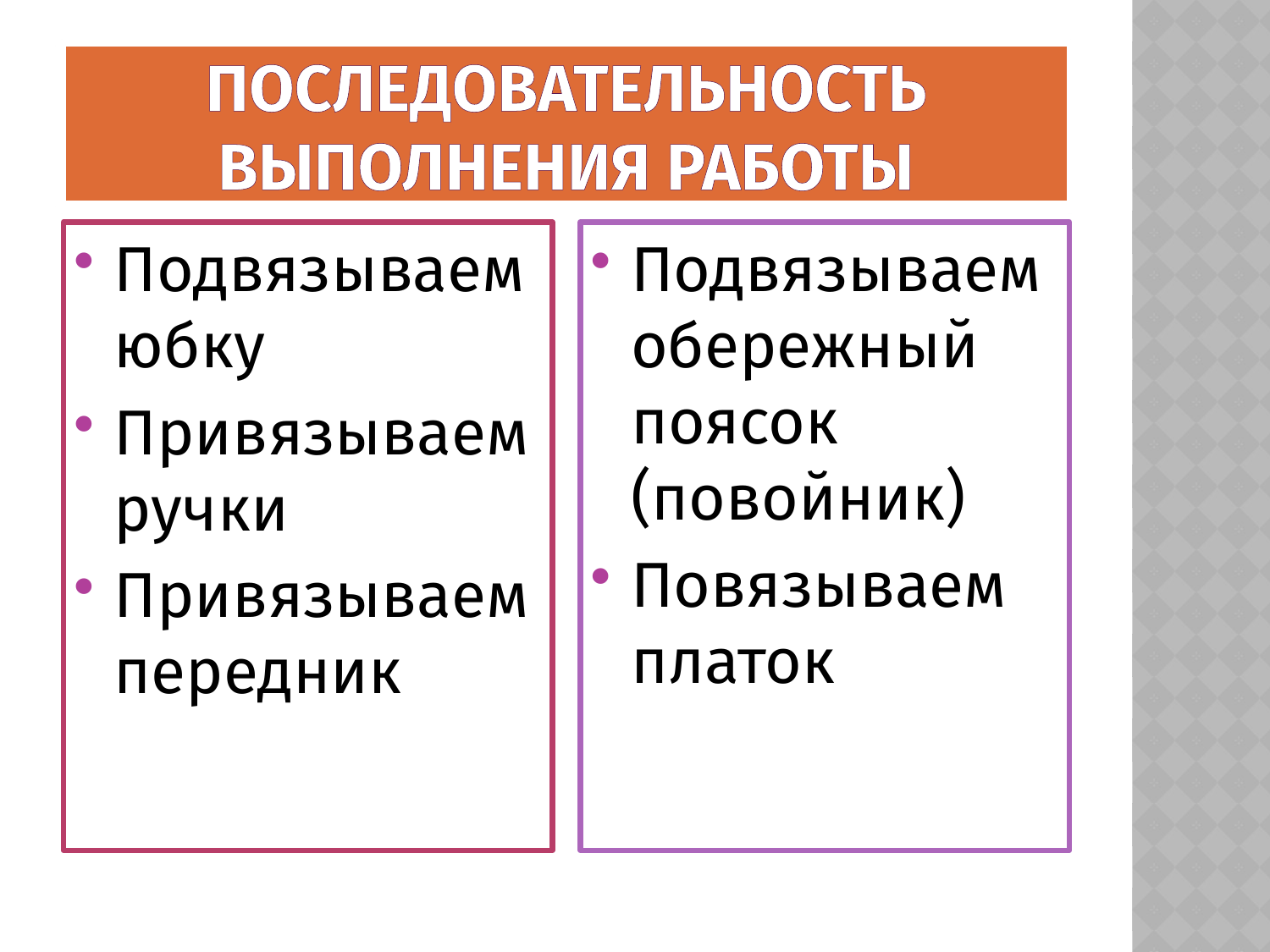

# Последовательность выполнения работы
Подвязываем юбку
Привязываем ручки
Привязываем передник
Подвязываем обережный поясок (повойник)
Повязываем платок